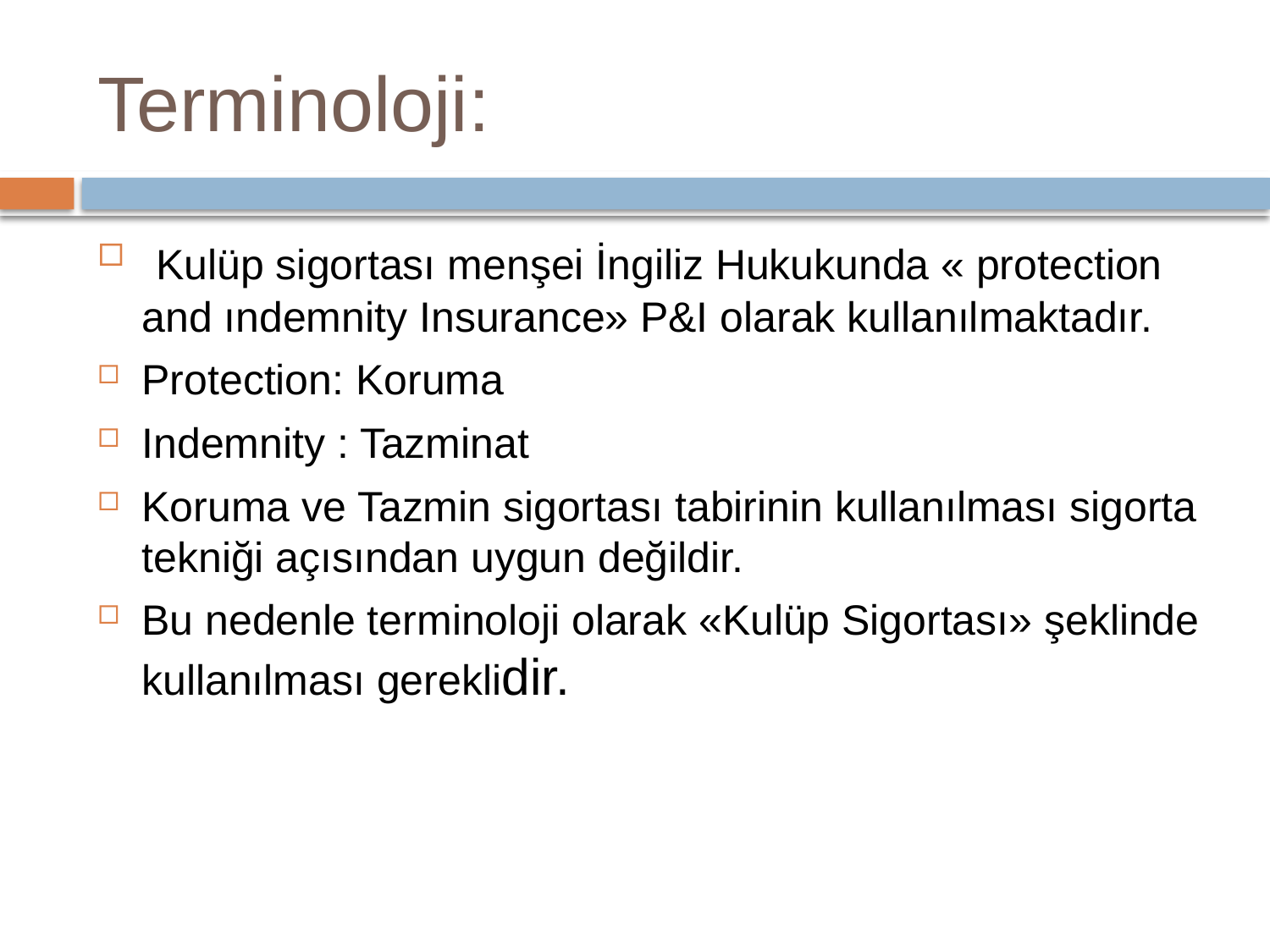

# Terminoloji:
 Kulüp sigortası menşei İngiliz Hukukunda « protection and ındemnity Insurance» P&I olarak kullanılmaktadır.
Protection: Koruma
Indemnity : Tazminat
Koruma ve Tazmin sigortası tabirinin kullanılması sigorta tekniği açısından uygun değildir.
Bu nedenle terminoloji olarak «Kulüp Sigortası» şeklinde kullanılması gereklidir.